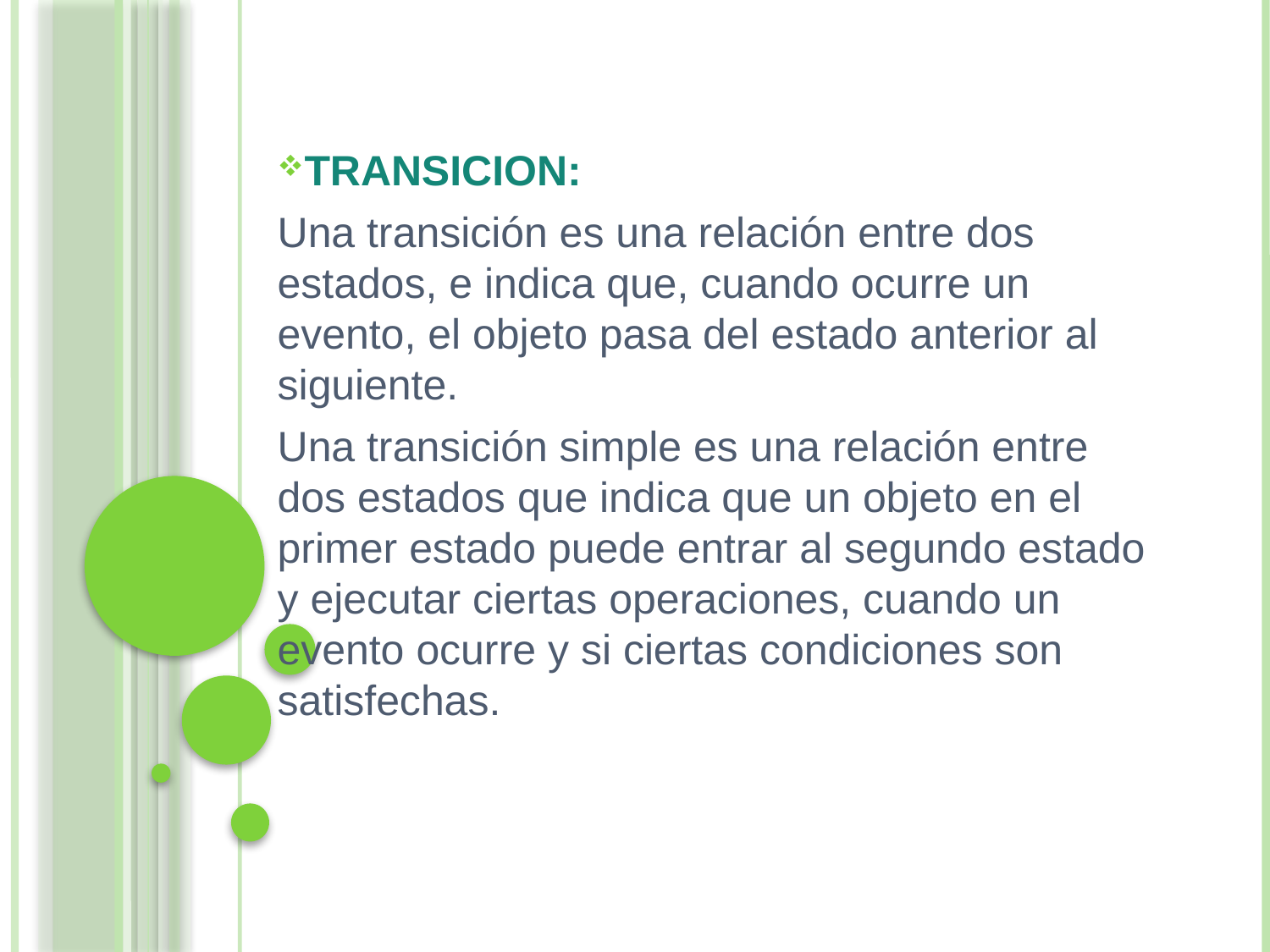

TRANSICION:
Una transición es una relación entre dos estados, e indica que, cuando ocurre un evento, el objeto pasa del estado anterior al siguiente.
Una transición simple es una relación entre dos estados que indica que un objeto en el primer estado puede entrar al segundo estado y ejecutar ciertas operaciones, cuando un evento ocurre y si ciertas condiciones son satisfechas.